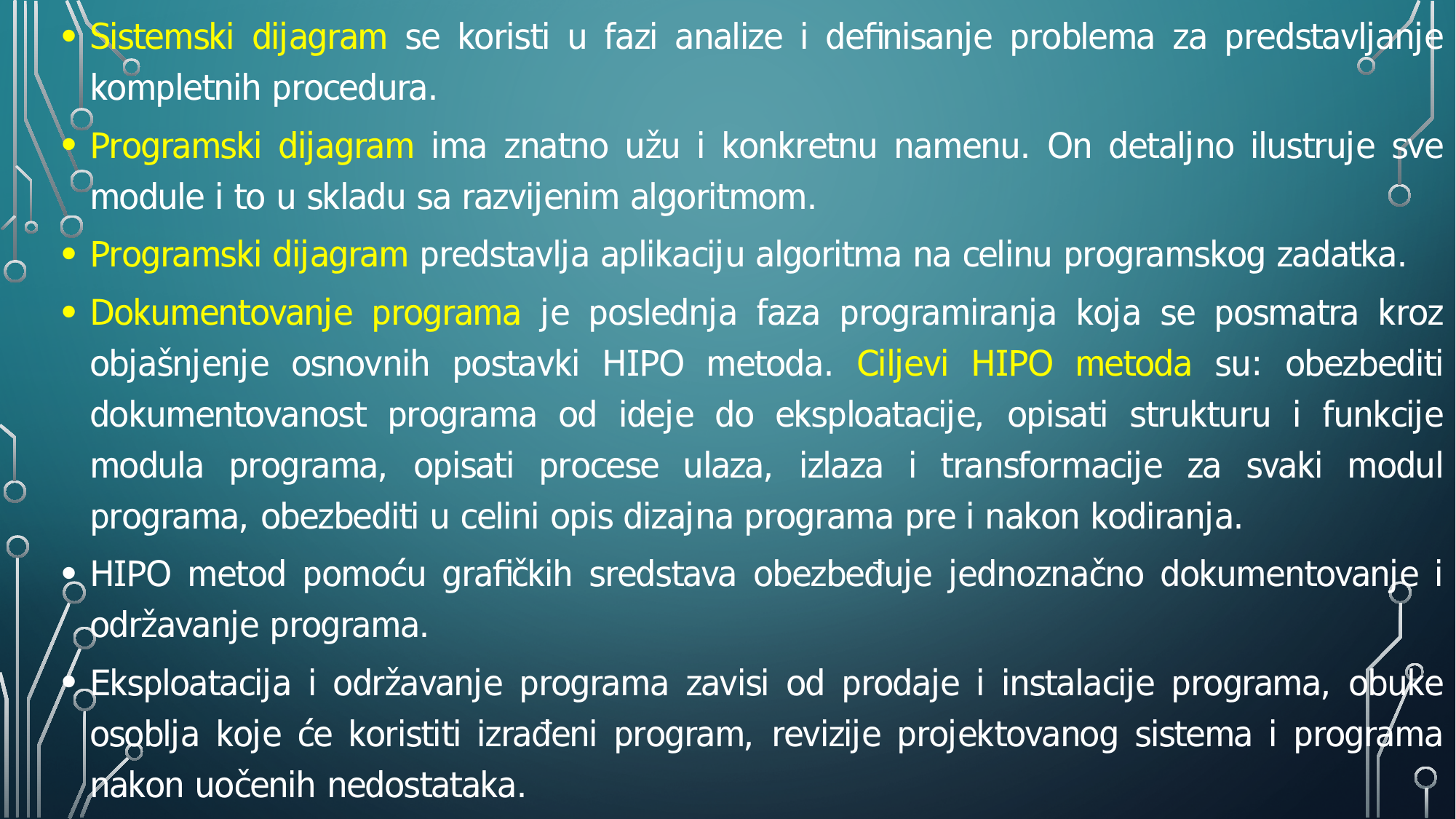

Sistemski dijagram se koristi u fazi analize i definisanje problema za predstavljanje kompletnih procedura.
Programski dijagram ima znatno užu i konkretnu namenu. On detaljno ilustruje sve module i to u skladu sa razvijenim algoritmom.
Programski dijagram predstavlja aplikaciju algoritma na celinu programskog zadatka.
Dokumentovanje programa je poslednja faza programiranja koja se posmatra kroz objašnjenje osnovnih postavki HIPO metoda. Ciljevi HIPO metoda su: obezbediti dokumentovanost programa od ideje do eksploatacije, opisati strukturu i funkcije modula programa, opisati procese ulaza, izlaza i transformacije za svaki modul programa, obezbediti u celini opis dizajna programa pre i nakon kodiranja.
HIPO metod pomoću grafičkih sredstava obezbeđuje jednoznačno dokumentovanje i održavanje programa.
Eksploatacija i održavanje programa zavisi od prodaje i instalacije programa, obuke osoblja koje će koristiti izrađeni program, revizije projektovanog sistema i programa nakon uočenih nedostataka.